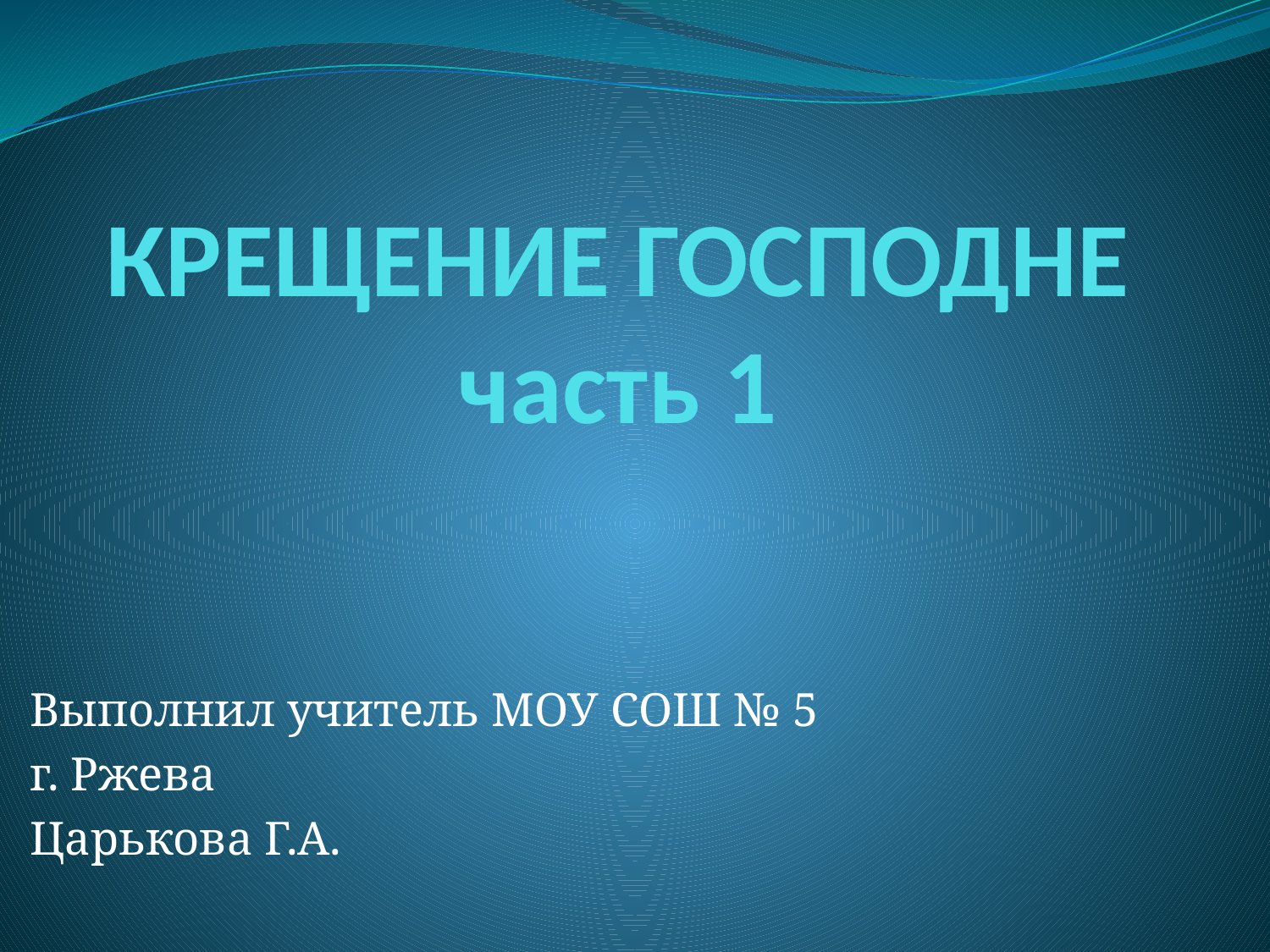

# КРЕЩЕНИЕ ГОСПОДНЕ часть 1
Выполнил учитель МОУ СОШ № 5
г. Ржева
Царькова Г.А.